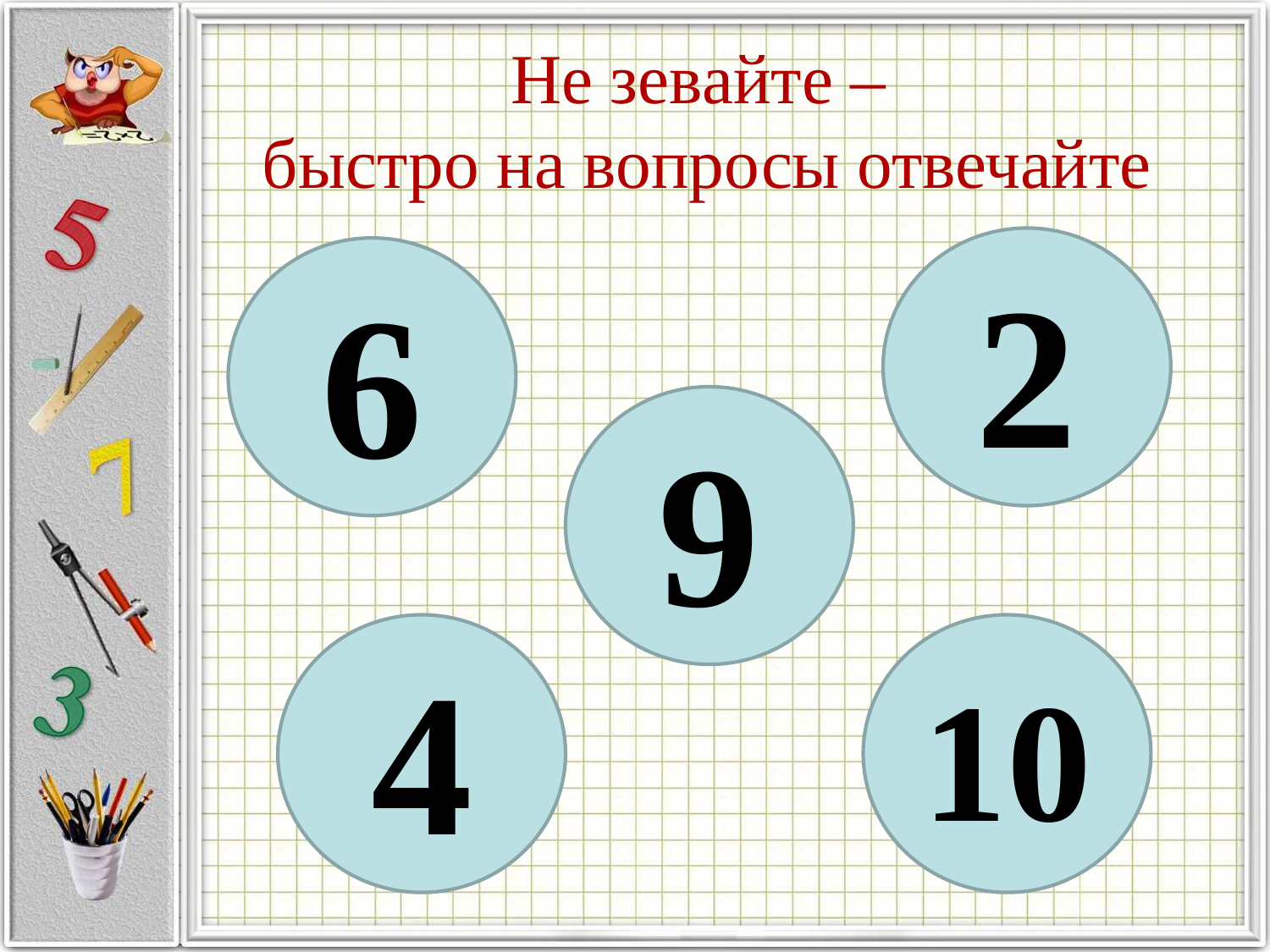

# Не зевайте – быстро на вопросы отвечайте
2
6
9
4
10